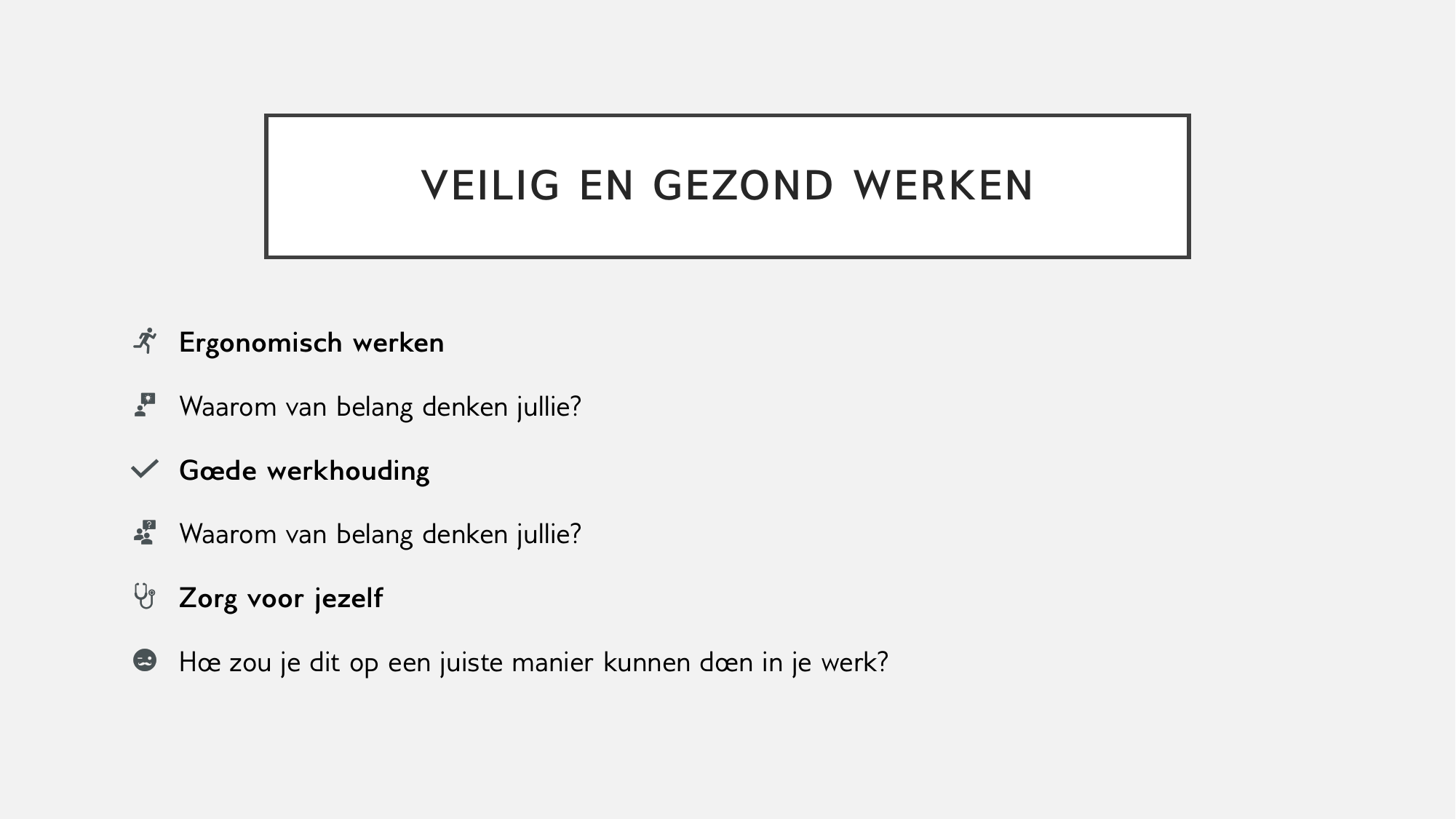

# Veilig en gezond werken
Ergonomisch werken
Waarom van belang denken jullie?
Goede werkhouding
Waarom van belang denken jullie?
Zorg voor jezelf
Hoe zou je dit op een juiste manier kunnen doen in je werk?